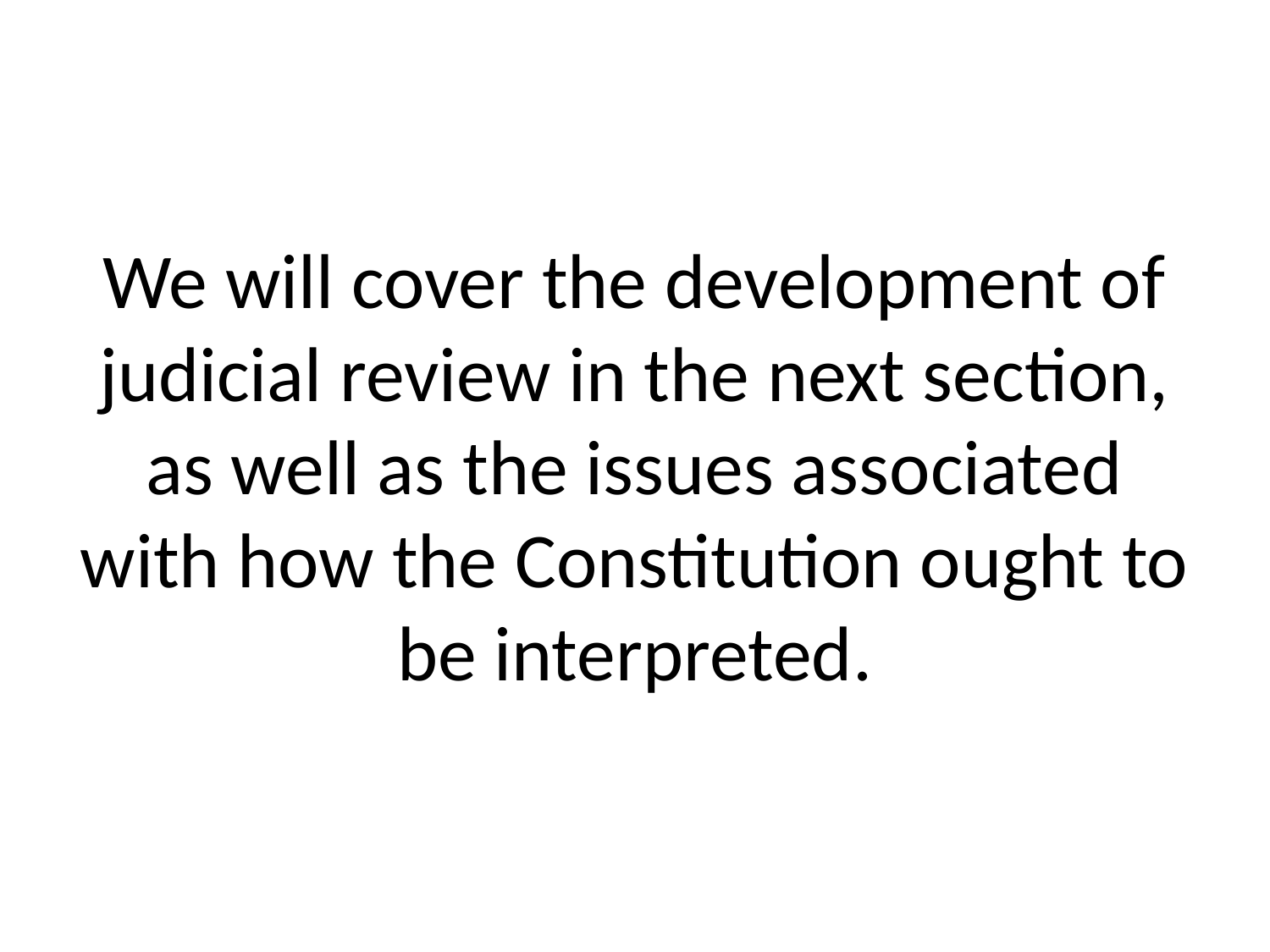

# We will cover the development of judicial review in the next section, as well as the issues associated with how the Constitution ought to be interpreted.